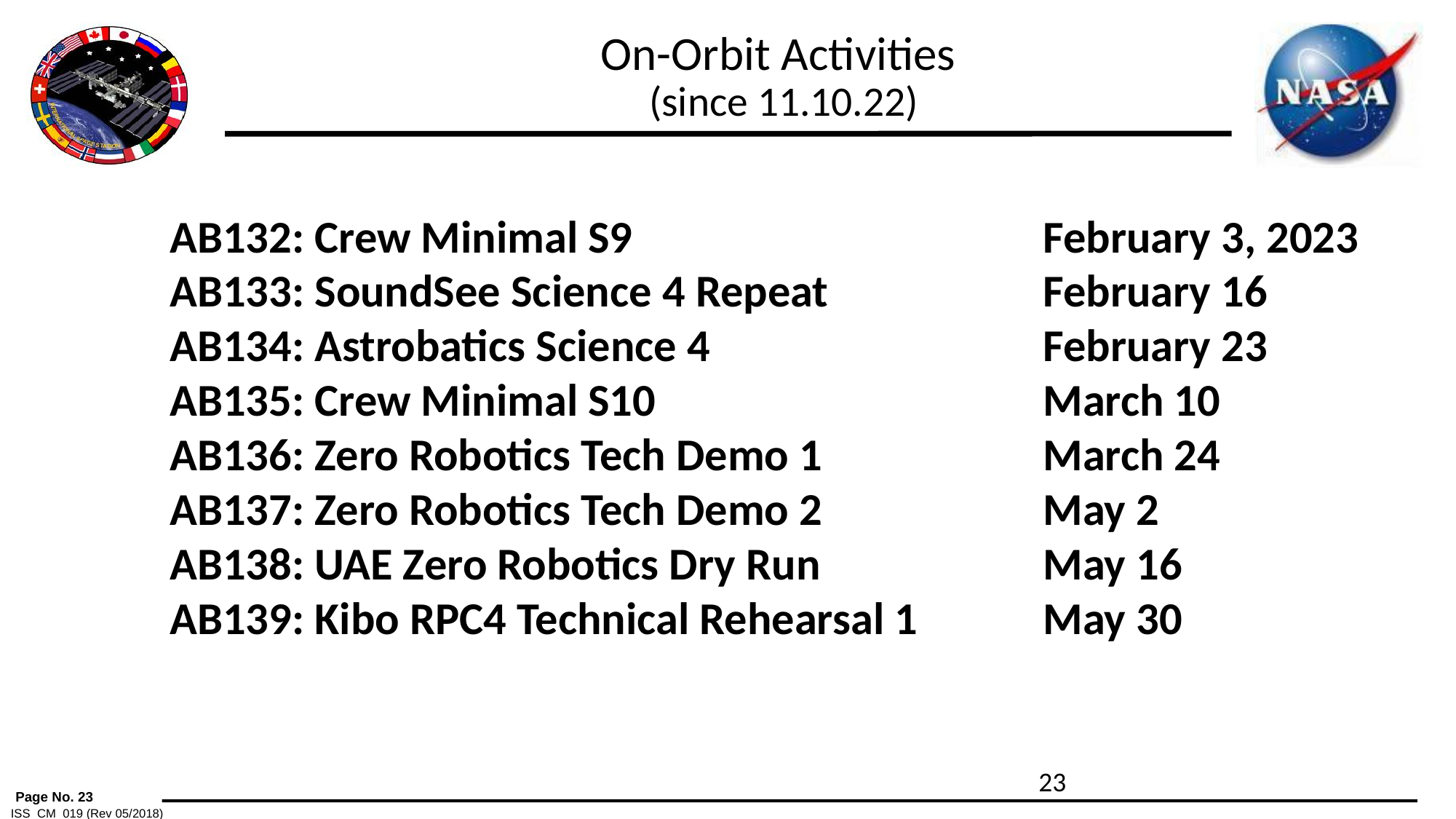

# On-Orbit Activities  (since 11.10.22)
AB132: Crew Minimal S9				February 3, 2023
AB133: SoundSee Science 4 Repeat		February 16
AB134: Astrobatics Science 4				February 23
AB135: Crew Minimal S10				March 10
AB136: Zero Robotics Tech Demo 1			March 24
AB137: Zero Robotics Tech Demo 2			May 2
AB138: UAE Zero Robotics Dry Run			May 16
AB139: Kibo RPC4 Technical Rehearsal 1		May 30
23